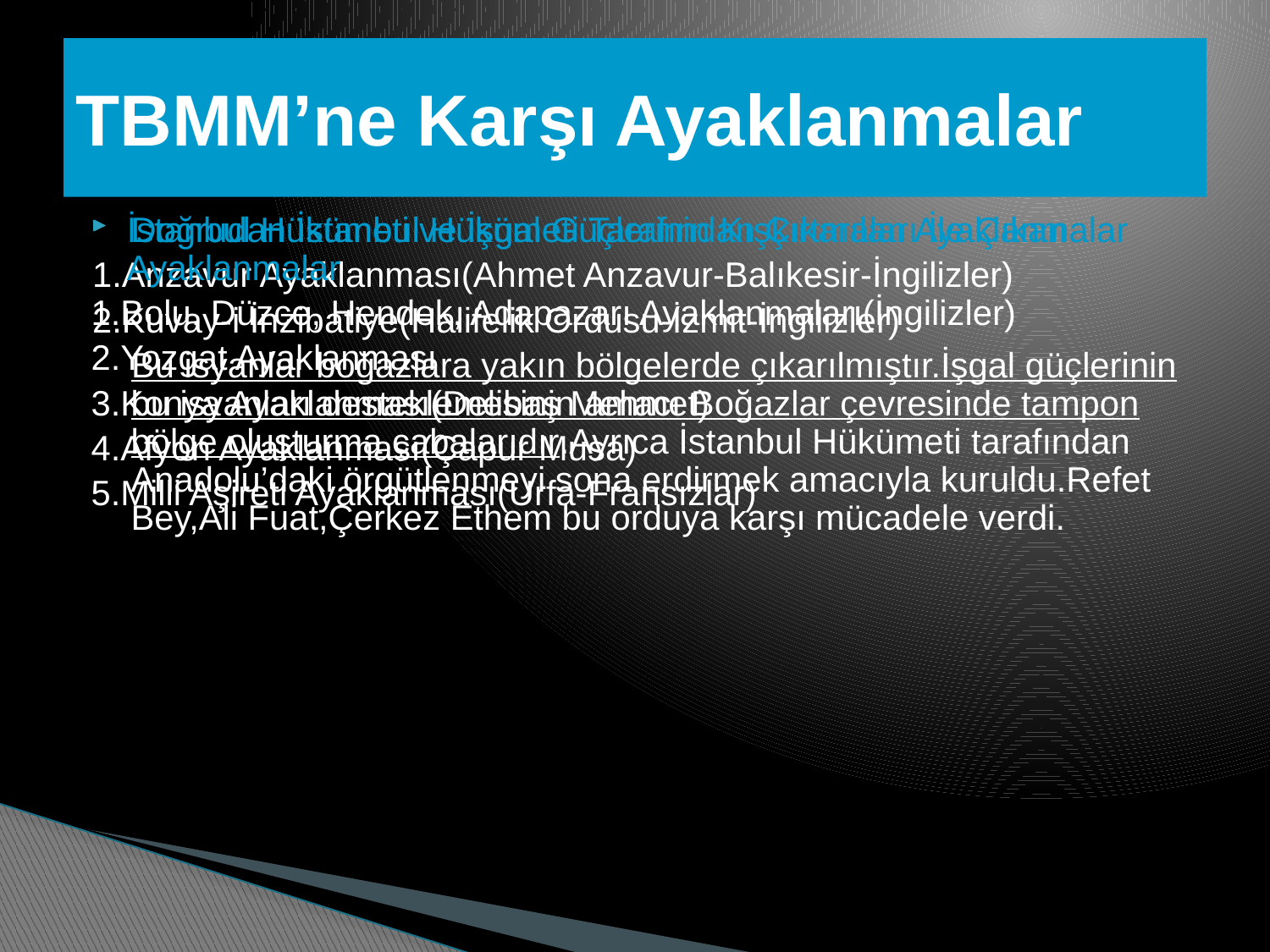

# TBMM’ne Karşı Ayaklanmalar
Doğrudan İstanbul Hükümeti Tarafından Çıkarılan Ayaklanmalar
1.Anzavur Ayaklanması(Ahmet Anzavur-Balıkesir-İngilizler)
2.Kuvay-i İnzibatiye(Halifelik Ordusu-İzmit-İngilizler)
    Bu isyanlar boğazlara yakın bölgelerde çıkarılmıştır.İşgal güçlerinin bu isyanları desteklemesinin amacı Boğazlar çevresinde tampon bölge oluşturma çabalarıdır.Ayrıca İstanbul Hükümeti tarafından Anadolu’daki örgütlenmeyi sona erdirmek amacıyla kuruldu.Refet Bey,Ali Fuat,Çerkez Ethem bu orduya karşı mücadele verdi.

İstanbul Hükümeti ve İşgal Güçlerinin Kışkırtmaları İle Çıkan Ayaklanmalar
1.Bolu, Düzce, Hendek, Adapazarı Ayaklanmaları(İngilizler)
2.Yozgat Ayaklanması
3.Konya Ayaklanması(Delibaş Mehmet)
4.Afyon Ayaklanması(Çapur Musa)
5.Milli Aşireti Ayaklanması(Urfa-Fransızlar)